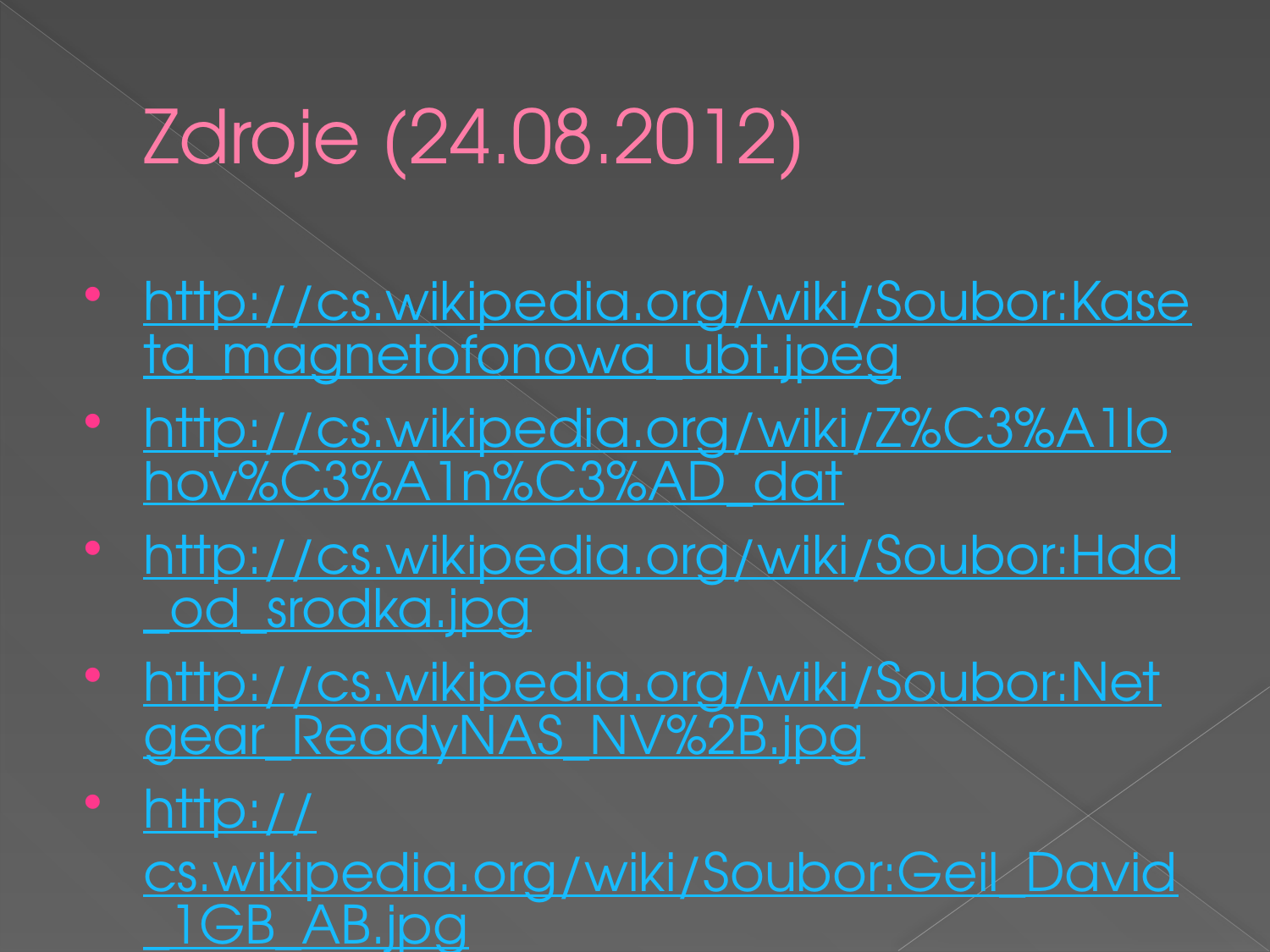

# Zdroje (24.08.2012)
http://cs.wikipedia.org/wiki/Soubor:Kaseta_magnetofonowa_ubt.jpeg
http://cs.wikipedia.org/wiki/Z%C3%A1lohov%C3%A1n%C3%AD_dat
http://cs.wikipedia.org/wiki/Soubor:Hdd_od_srodka.jpg
http://cs.wikipedia.org/wiki/Soubor:Netgear_ReadyNAS_NV%2B.jpg
http://cs.wikipedia.org/wiki/Soubor:Geil_David_1GB_AB.jpg
Zdroje obrázků: MS Office Klipart